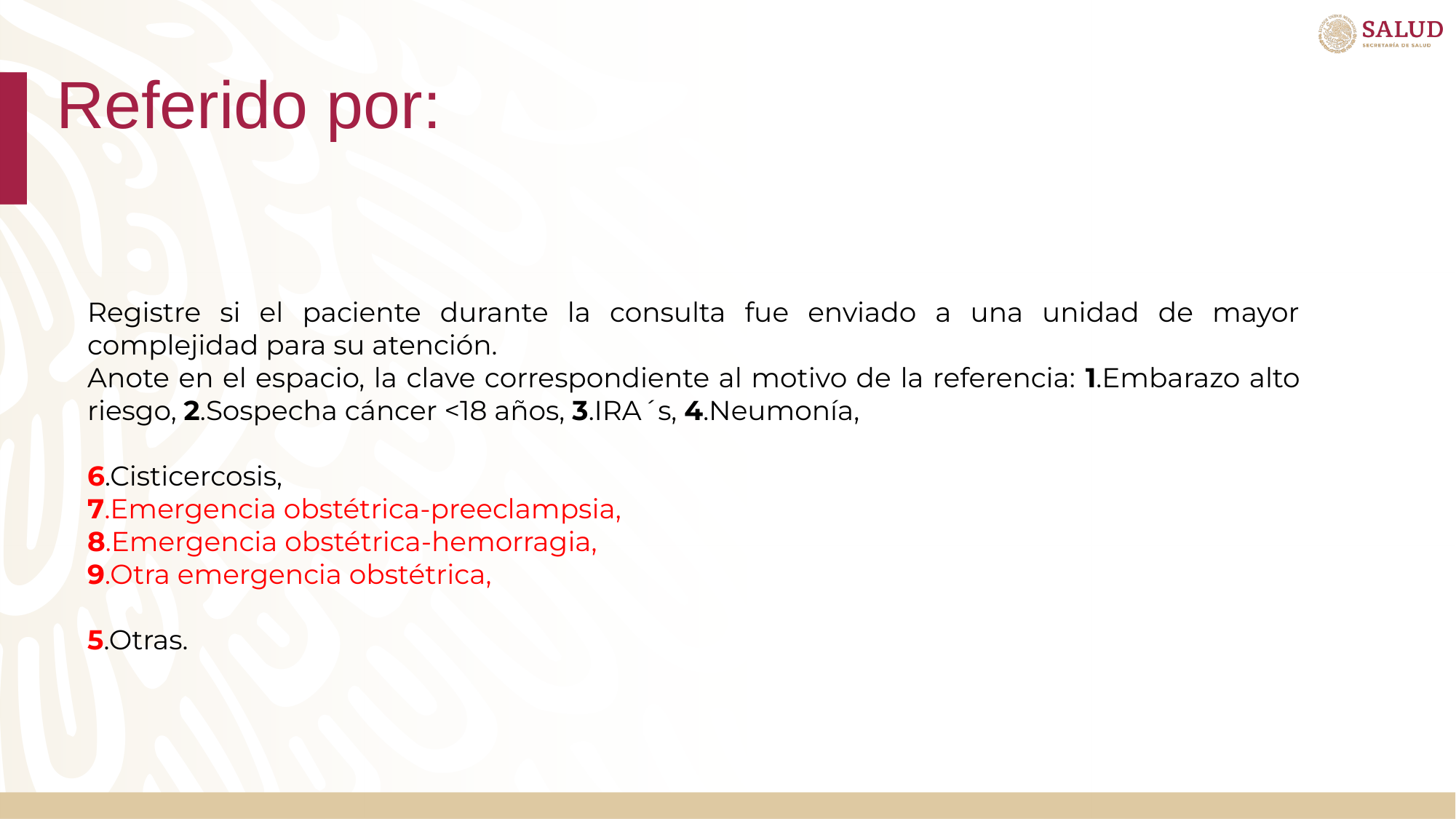

# Referido por:
Registre si el paciente durante la consulta fue enviado a una unidad de mayor complejidad para su atención.
Anote en el espacio, la clave correspondiente al motivo de la referencia: 1.Embarazo alto riesgo, 2.Sospecha cáncer <18 años, 3.IRA´s, 4.Neumonía,

6.Cisticercosis,
7.Emergencia obstétrica-preeclampsia,
8.Emergencia obstétrica-hemorragia,
9.Otra emergencia obstétrica,

5.Otras.